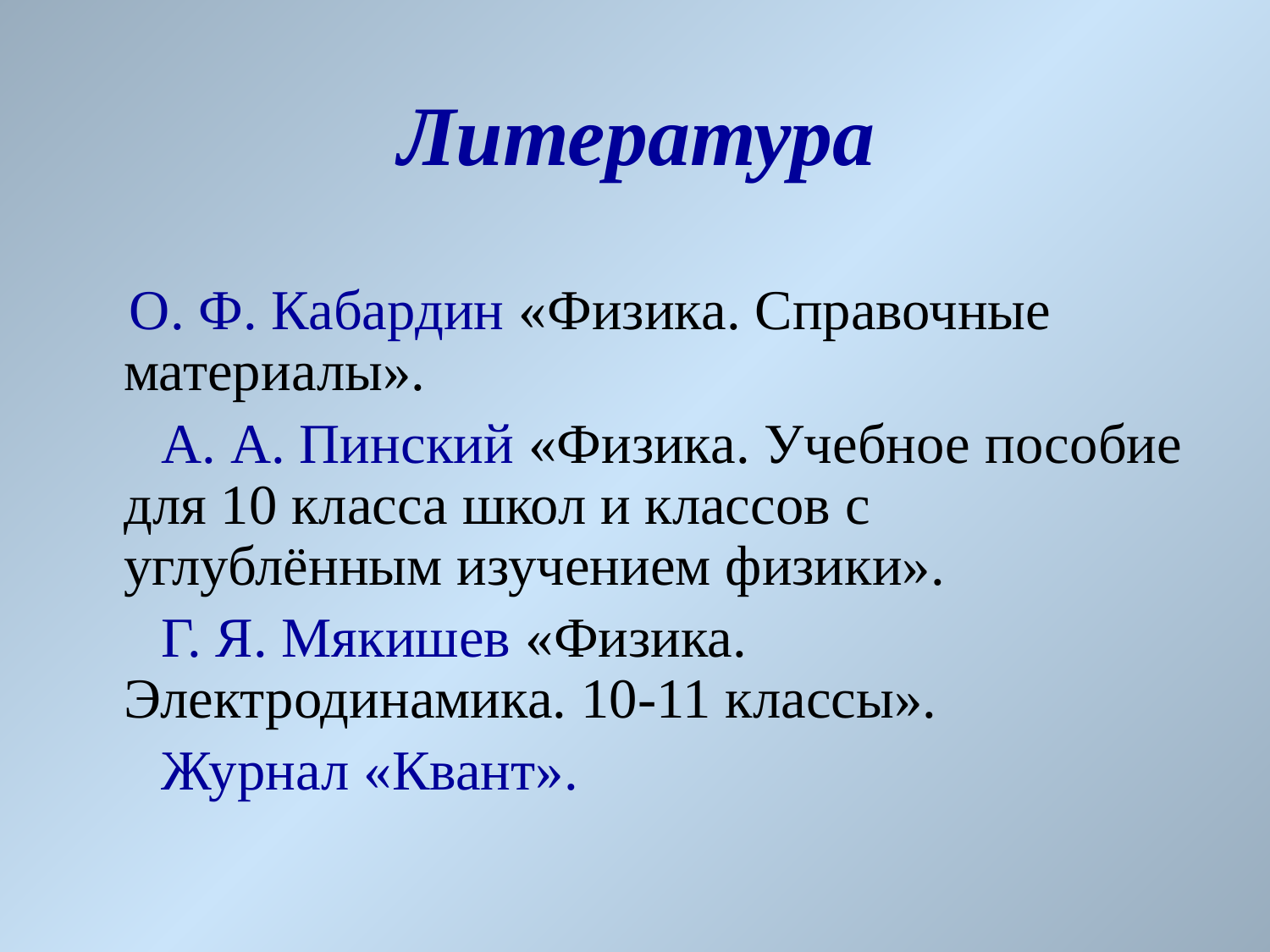

# Литература
      О. Ф. Кабардин «Физика. Справочные материалы».
      А. А. Пинский «Физика. Учебное пособие для 10 класса школ и классов с углублённым изучением физики».
      Г. Я. Мякишев «Физика. Электродинамика. 10-11 классы».
      Журнал «Квант».